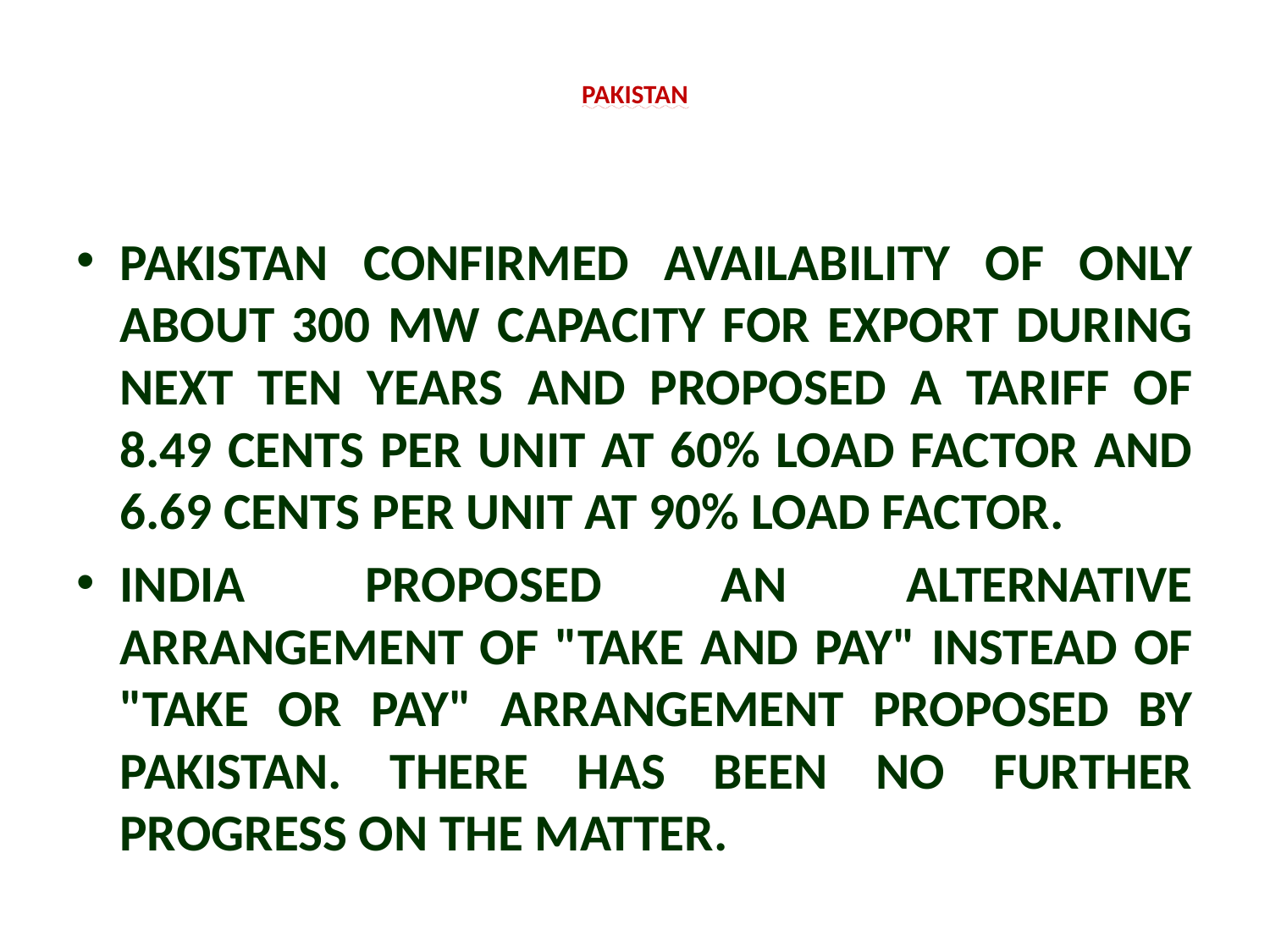

# PAKISTAN
PAKISTAN CONFIRMED AVAILABILITY OF ONLY ABOUT 300 MW CAPACITY FOR EXPORT DURING NEXT TEN YEARS AND PROPOSED A TARIFF OF 8.49 CENTS PER UNIT AT 60% LOAD FACTOR AND 6.69 CENTS PER UNIT AT 90% LOAD FACTOR.
INDIA PROPOSED AN ALTERNATIVE ARRANGEMENT OF "TAKE AND PAY" INSTEAD OF "TAKE OR PAY" ARRANGEMENT PROPOSED BY PAKISTAN. THERE HAS BEEN NO FURTHER PROGRESS ON THE MATTER.